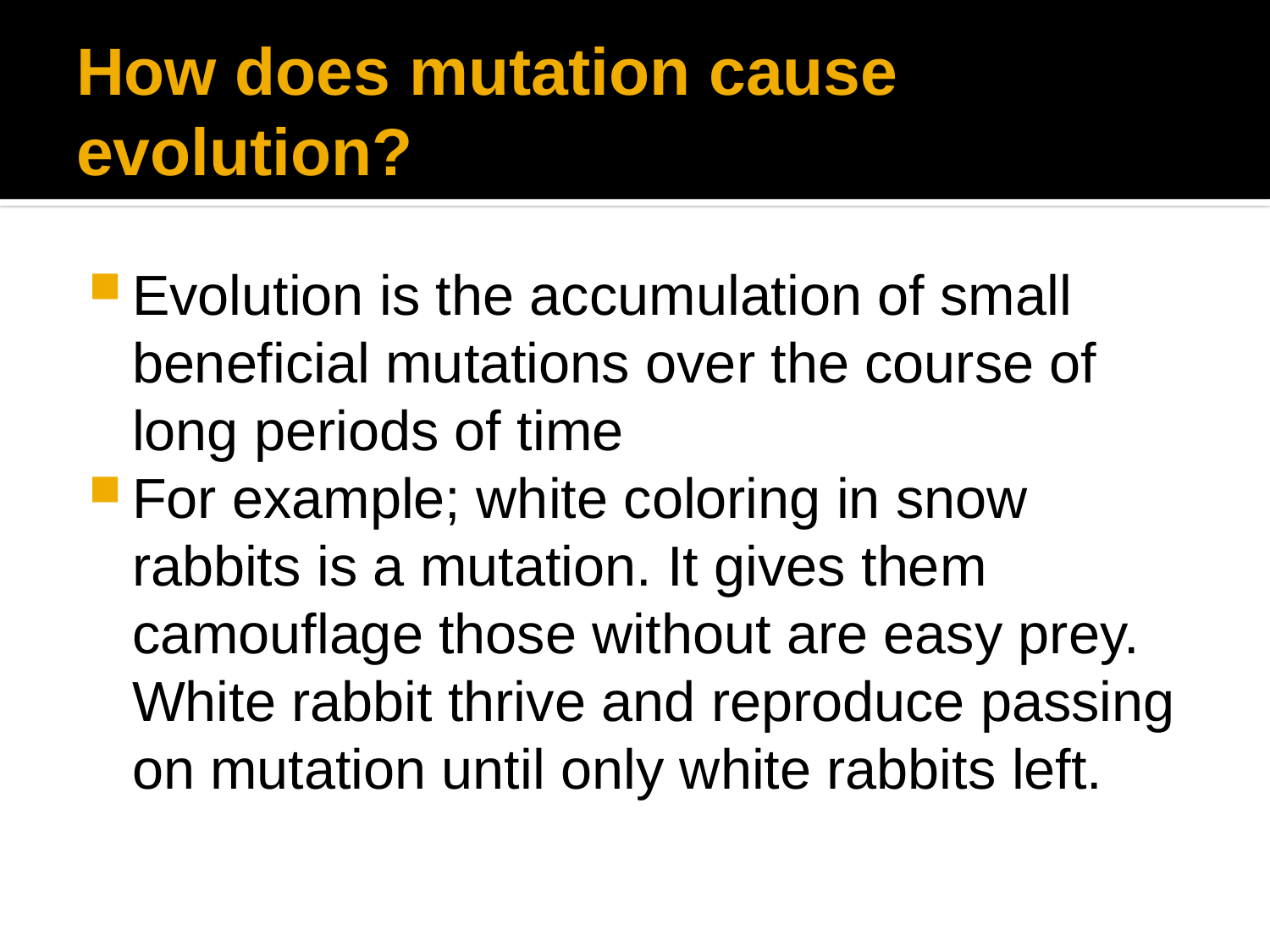

# How does mutation cause evolution?
Evolution is the accumulation of small beneficial mutations over the course of long periods of time
For example; white coloring in snow rabbits is a mutation. It gives them camouflage those without are easy prey. White rabbit thrive and reproduce passing on mutation until only white rabbits left.